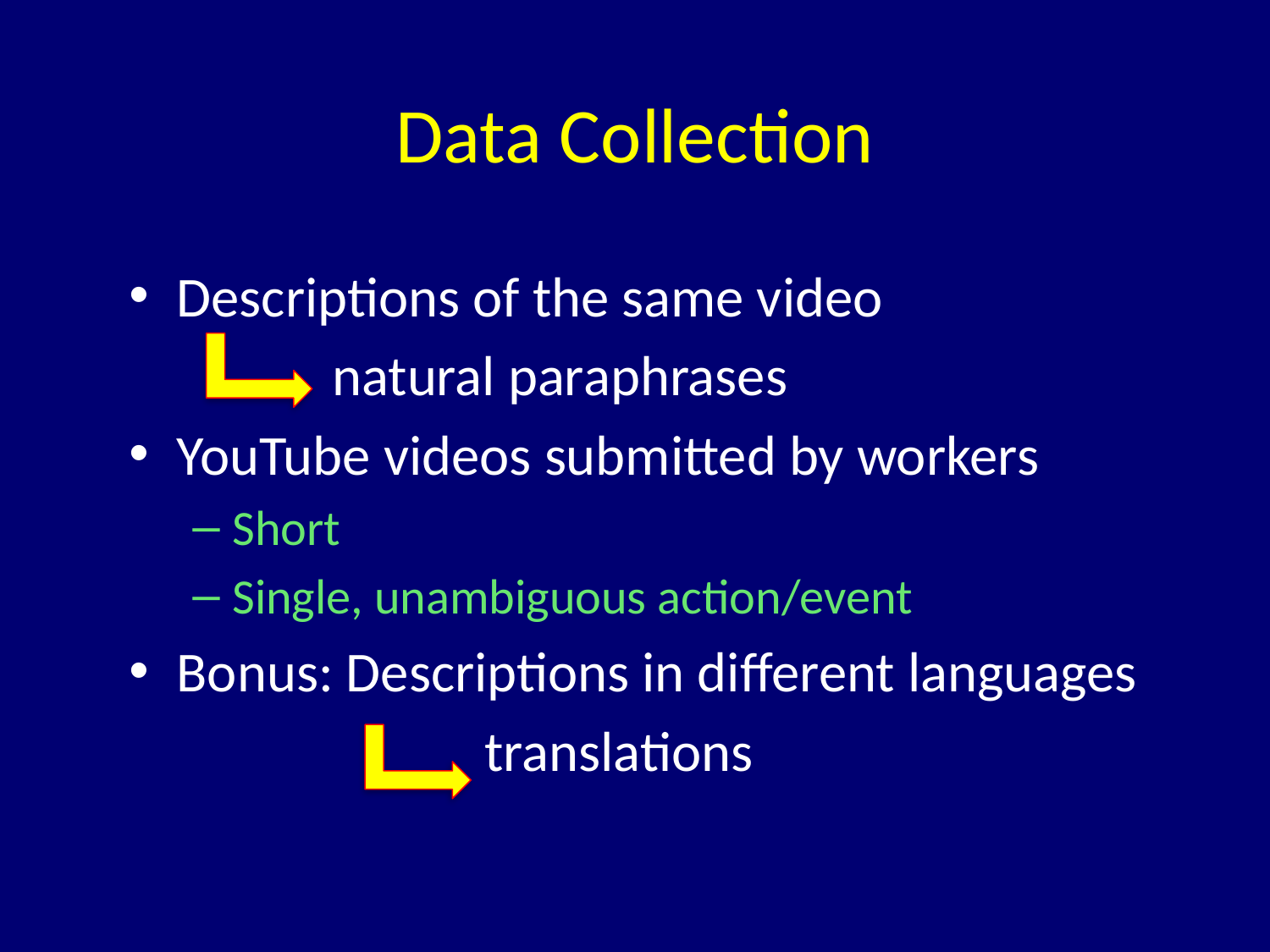

# Data Collection
Descriptions of the same video
                natural paraphrases
YouTube videos submitted by workers
Short
Single, unambiguous action/event
Bonus: Descriptions in different languages
                            translations